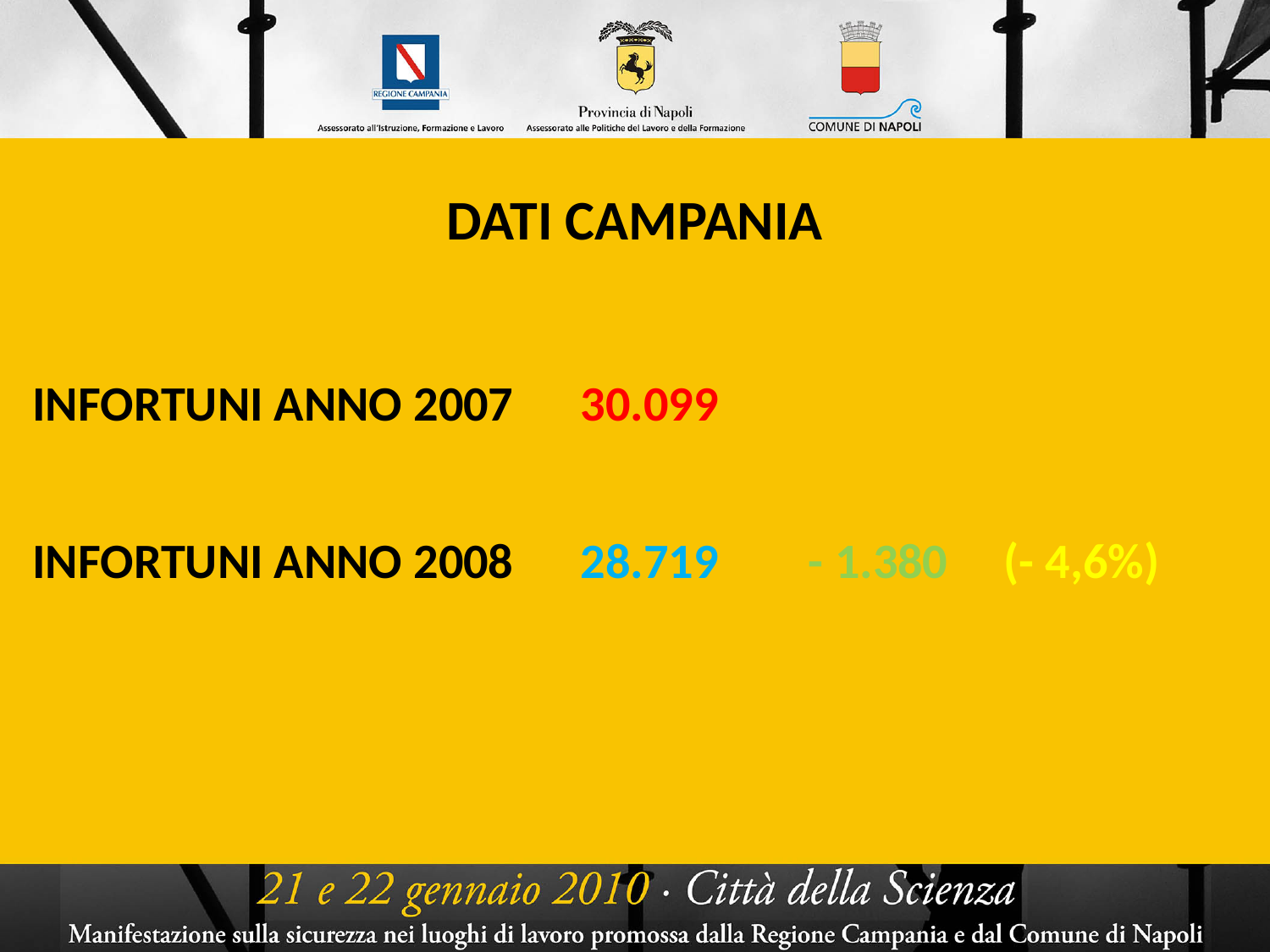

# DATI CAMPANIA

INFORTUNI ANNO 2007      30.099

INFORTUNI ANNO 2008      28.719        - 1.380     (- 4,6%)